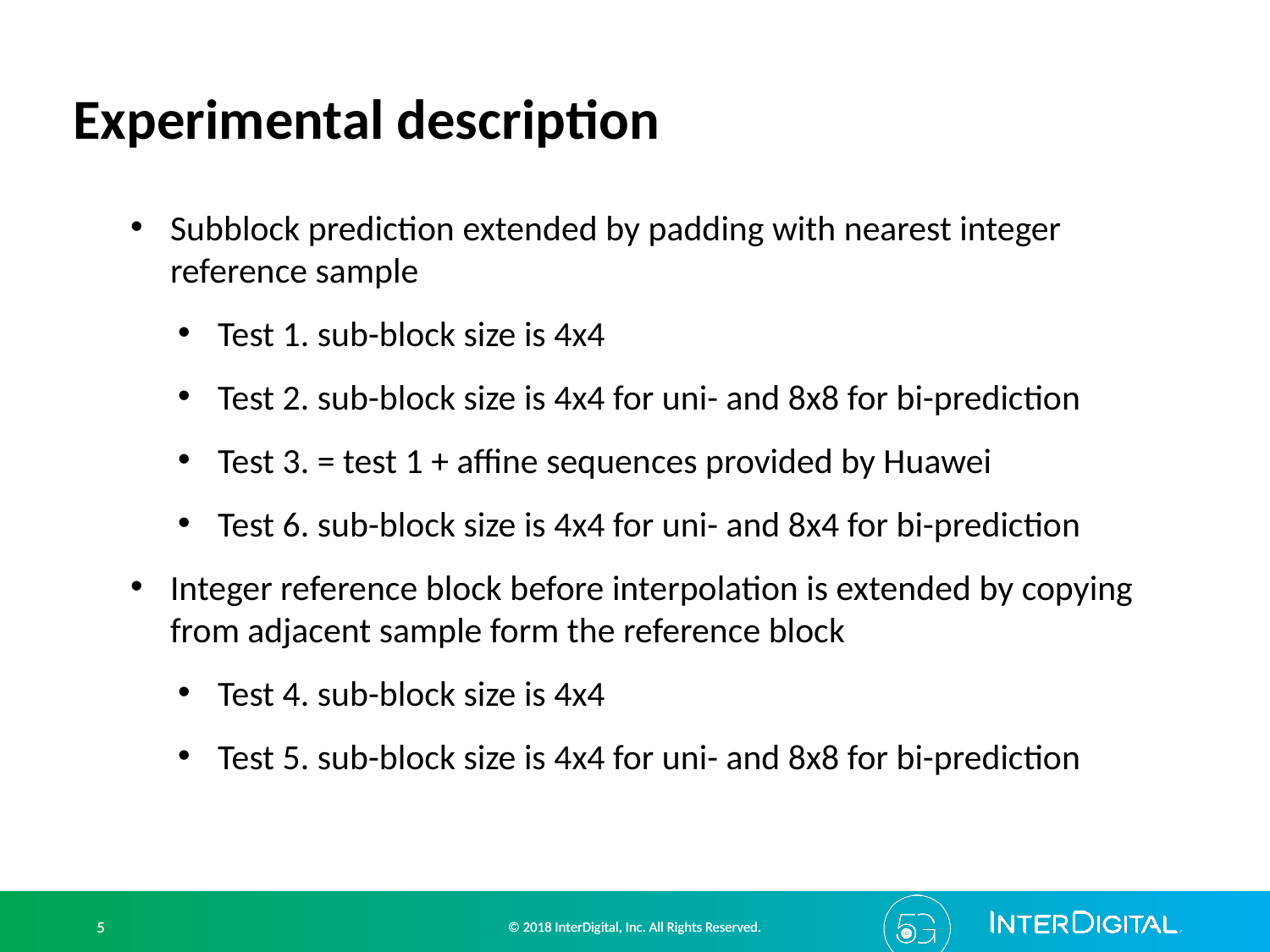

# Experimental description
Subblock prediction extended by padding with nearest integer reference sample
Test 1. sub-block size is 4x4
Test 2. sub-block size is 4x4 for uni- and 8x8 for bi-prediction
Test 3. = test 1 + affine sequences provided by Huawei
Test 6. sub-block size is 4x4 for uni- and 8x4 for bi-prediction
Integer reference block before interpolation is extended by copying from adjacent sample form the reference block
Test 4. sub-block size is 4x4
Test 5. sub-block size is 4x4 for uni- and 8x8 for bi-prediction

© 2018 InterDigital, Inc. All Rights Reserved.
© 2018 InterDigital, Inc. All Rights Reserved.
5
5